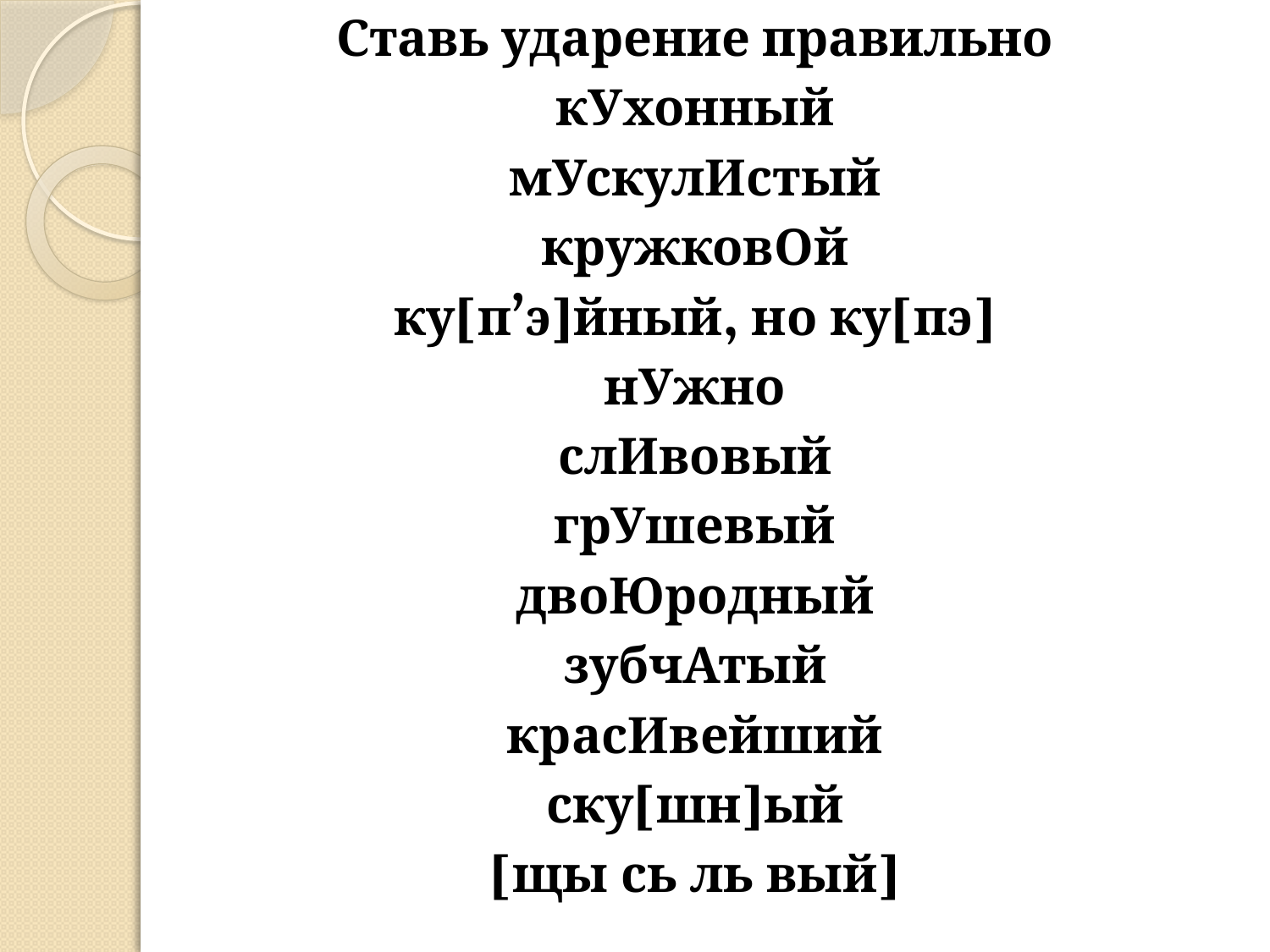

Ставь ударение правильно
кУхонный
мУскулИстый
кружковОй
ку[п’э]йный, но ку[пэ]
нУжно
слИвовый
грУшевый
двоЮродный
зубчАтый
красИвейший
ску[шн]ый
[щы сь ль вый]